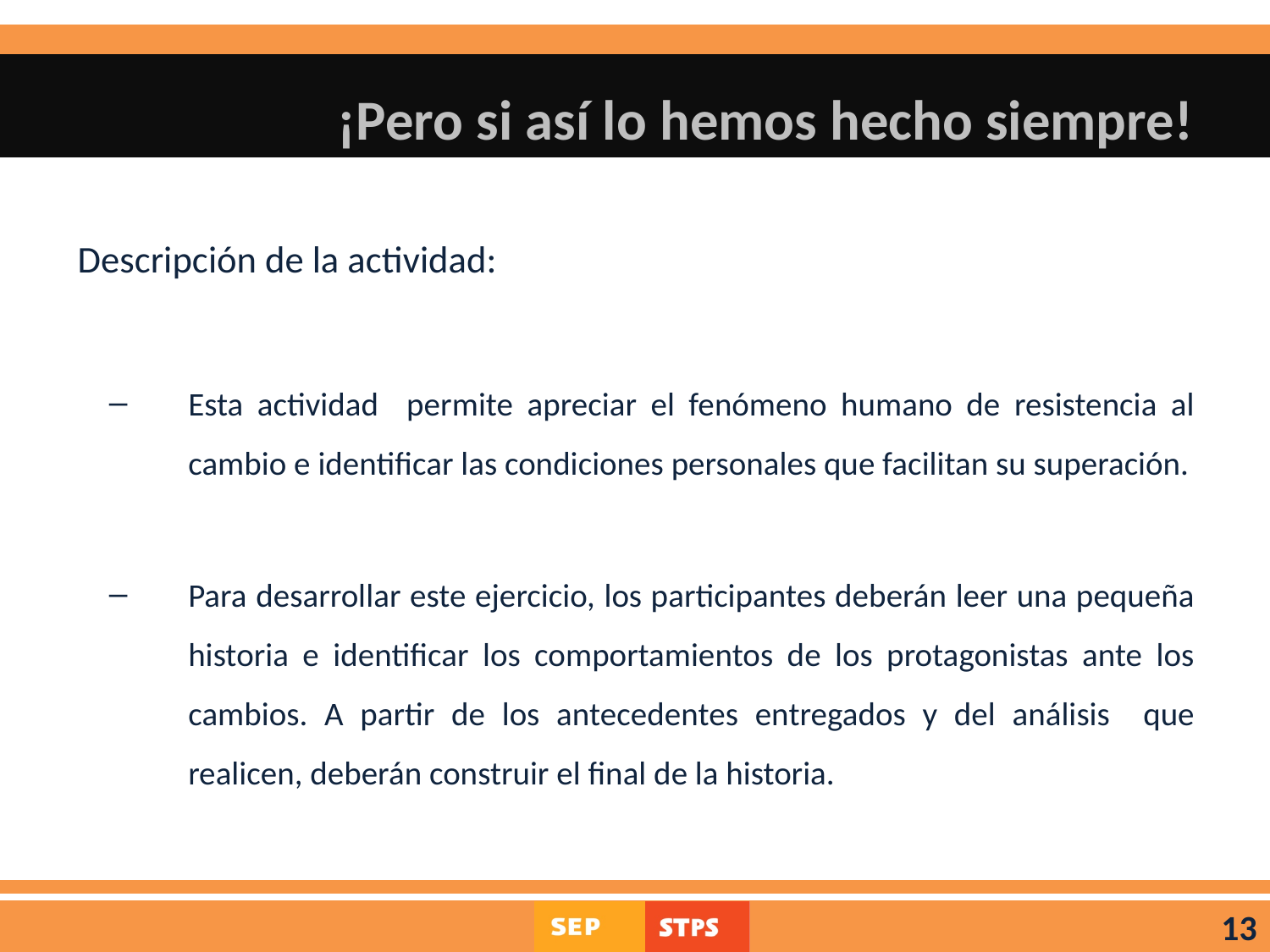

# ¡Pero si así lo hemos hecho siempre!
Descripción de la actividad:

Esta actividad  permite apreciar el fenómeno humano de resistencia al cambio e identificar las condiciones personales que facilitan su superación.

Para desarrollar este ejercicio, los participantes deberán leer una pequeña historia e identificar los comportamientos de los protagonistas ante los cambios. A partir de los antecedentes entregados y del análisis  que realicen, deberán construir el final de la historia.

13